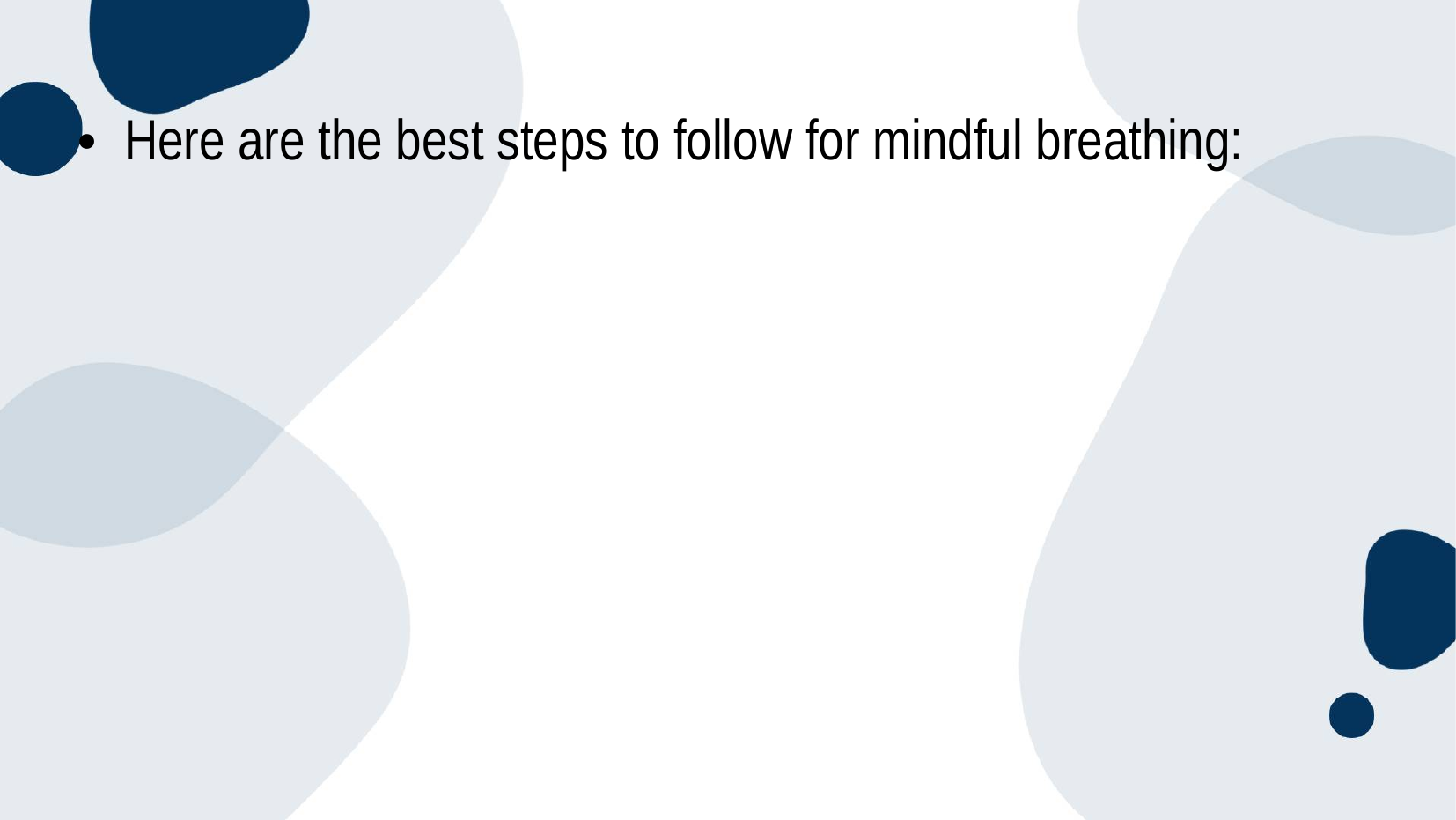

Here are the best steps to follow for mindful breathing: